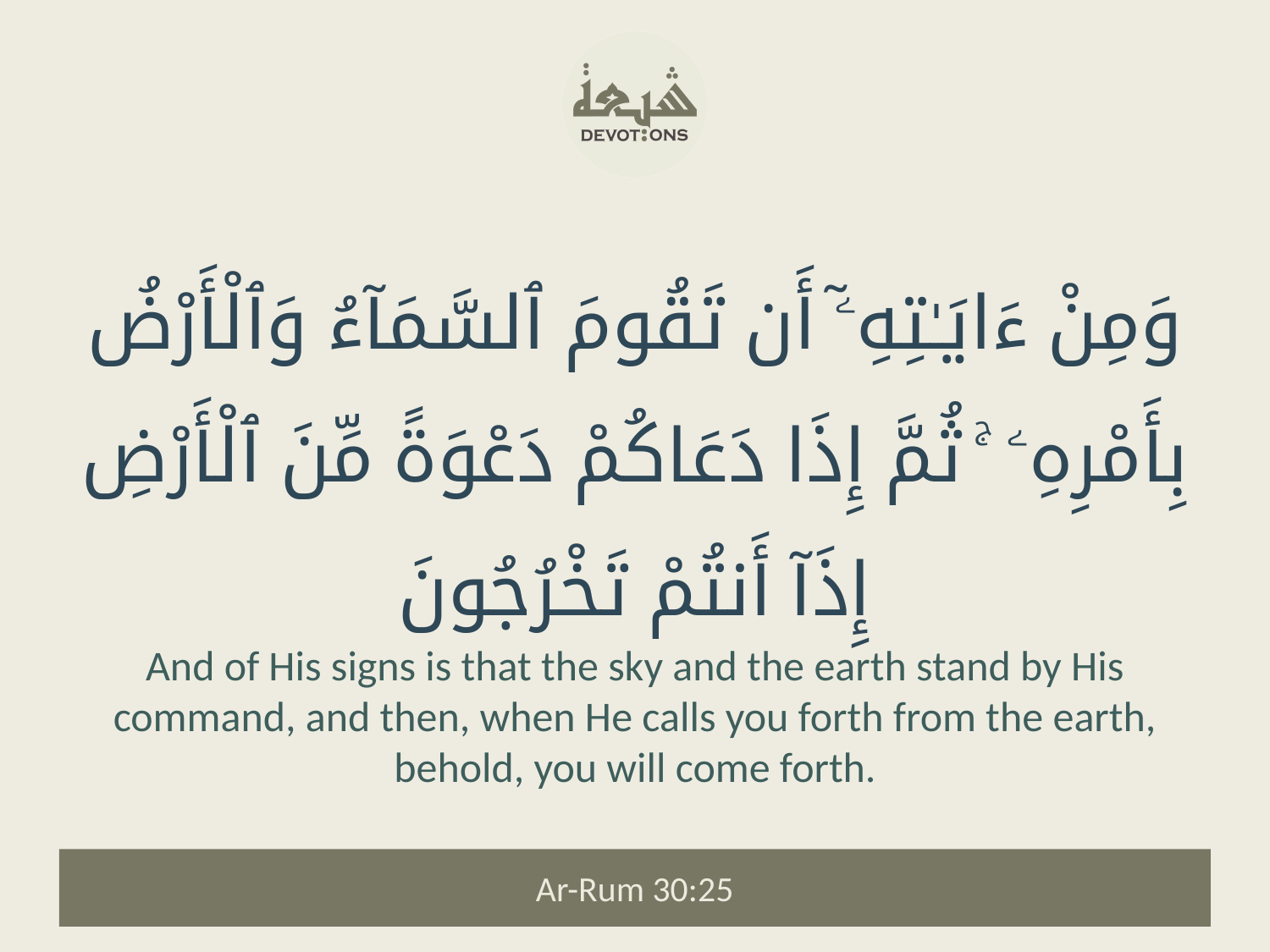

وَمِنْ ءَايَـٰتِهِۦٓ أَن تَقُومَ ٱلسَّمَآءُ وَٱلْأَرْضُ بِأَمْرِهِۦ ۚ ثُمَّ إِذَا دَعَاكُمْ دَعْوَةً مِّنَ ٱلْأَرْضِ إِذَآ أَنتُمْ تَخْرُجُونَ
And of His signs is that the sky and the earth stand by His command, and then, when He calls you forth from the earth, behold, you will come forth.
Ar-Rum 30:25